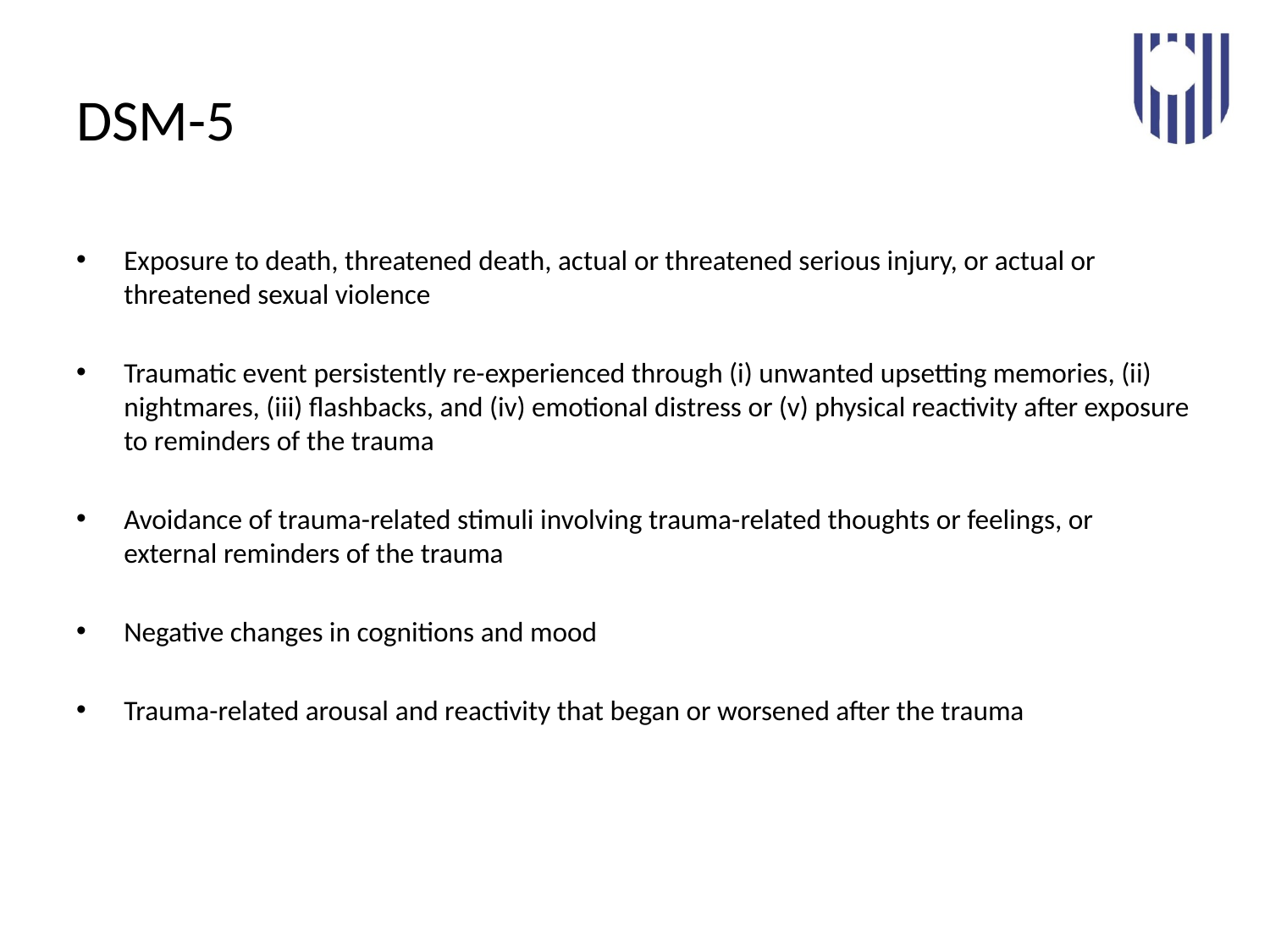

# DSM-5
Exposure to death, threatened death, actual or threatened serious injury, or actual or threatened sexual violence

Traumatic event persistently re-experienced through (i) unwanted upsetting memories, (ii) nightmares, (iii) flashbacks, and (iv) emotional distress or (v) physical reactivity after exposure to reminders of the trauma

Avoidance of trauma-related stimuli involving trauma-related thoughts or feelings, or external reminders of the trauma

Negative changes in cognitions and mood

Trauma-related arousal and reactivity that began or worsened after the trauma